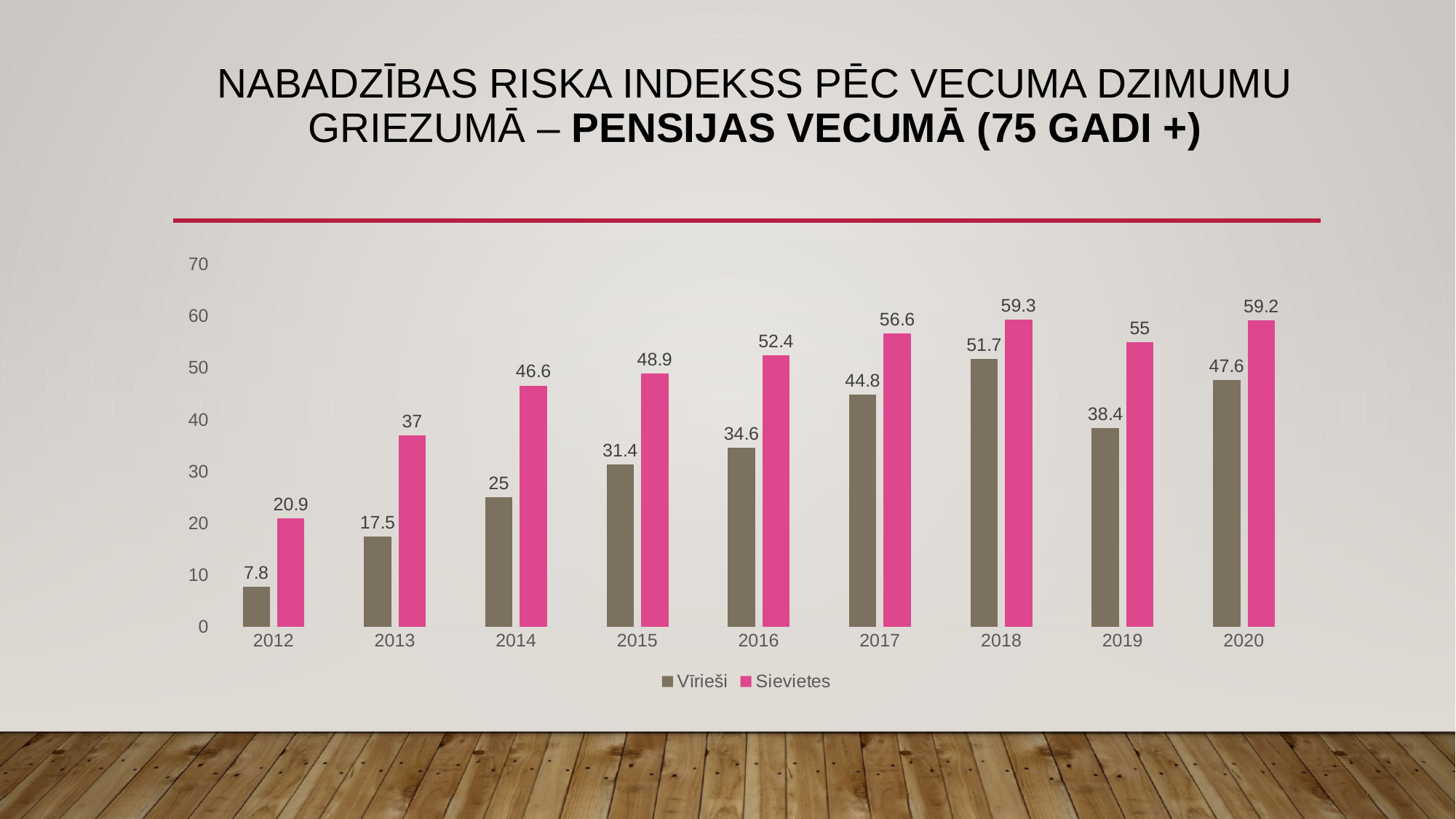

# Nabadzības riska indekss pēc vecuma dzimumu griezumā – pensijas vecumā (75 gadi +)

### Chart

| Category | Vīrieši | Sievietes |
|---|---|---|
| 2012 | 7.8 | 20.9 |
| 2013 | 17.5 | 37.0 |
| 2014 | 25.0 | 46.6 |
| 2015 | 31.4 | 48.9 |
| 2016 | 34.6 | 52.4 |
| 2017 | 44.8 | 56.6 |
| 2018 | 51.7 | 59.3 |
| 2019 | 38.4 | 55.0 |
| 2020 | 47.6 | 59.2 |